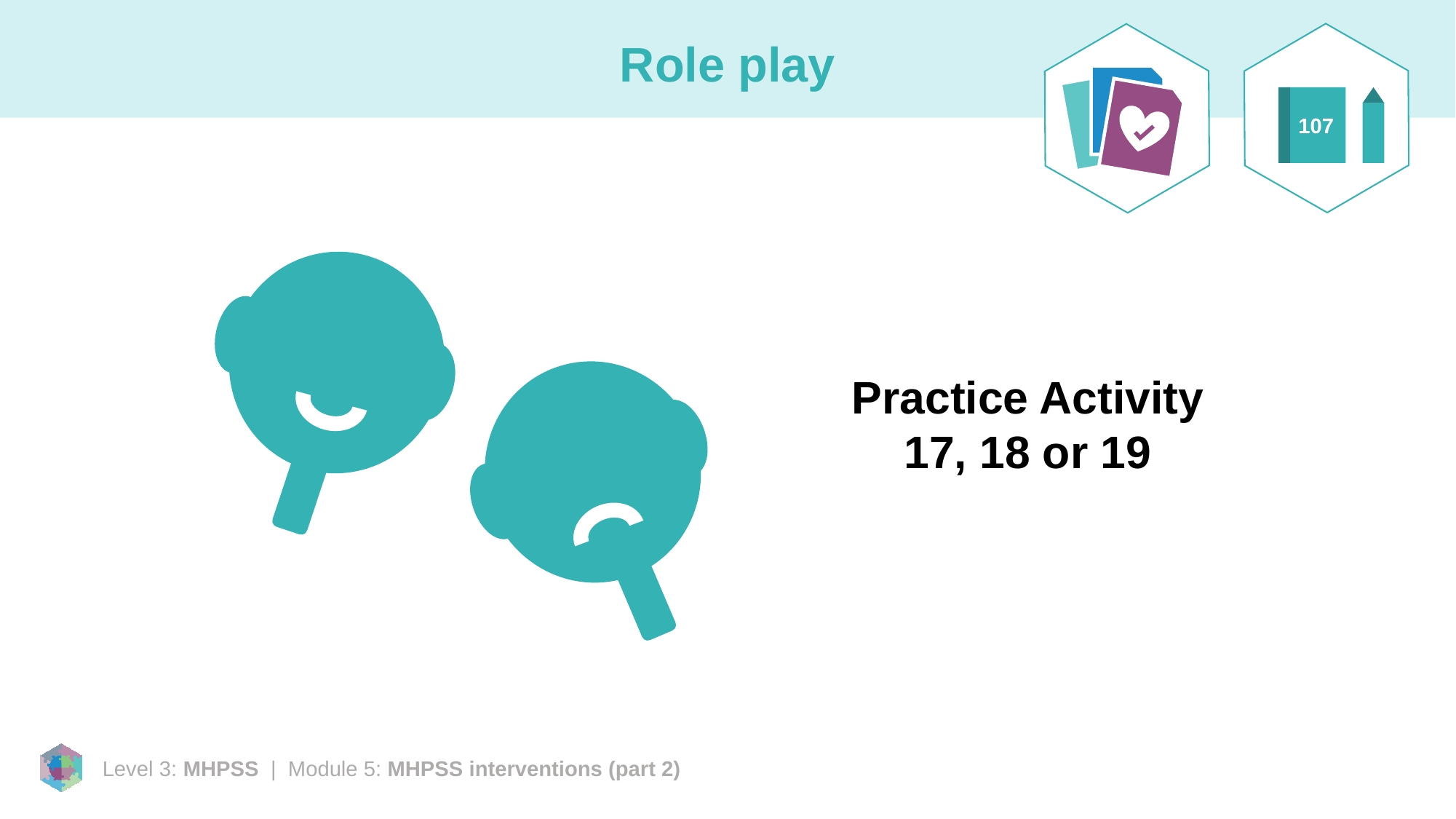

107

# Role play

Practice Activity 17, 18 or 19